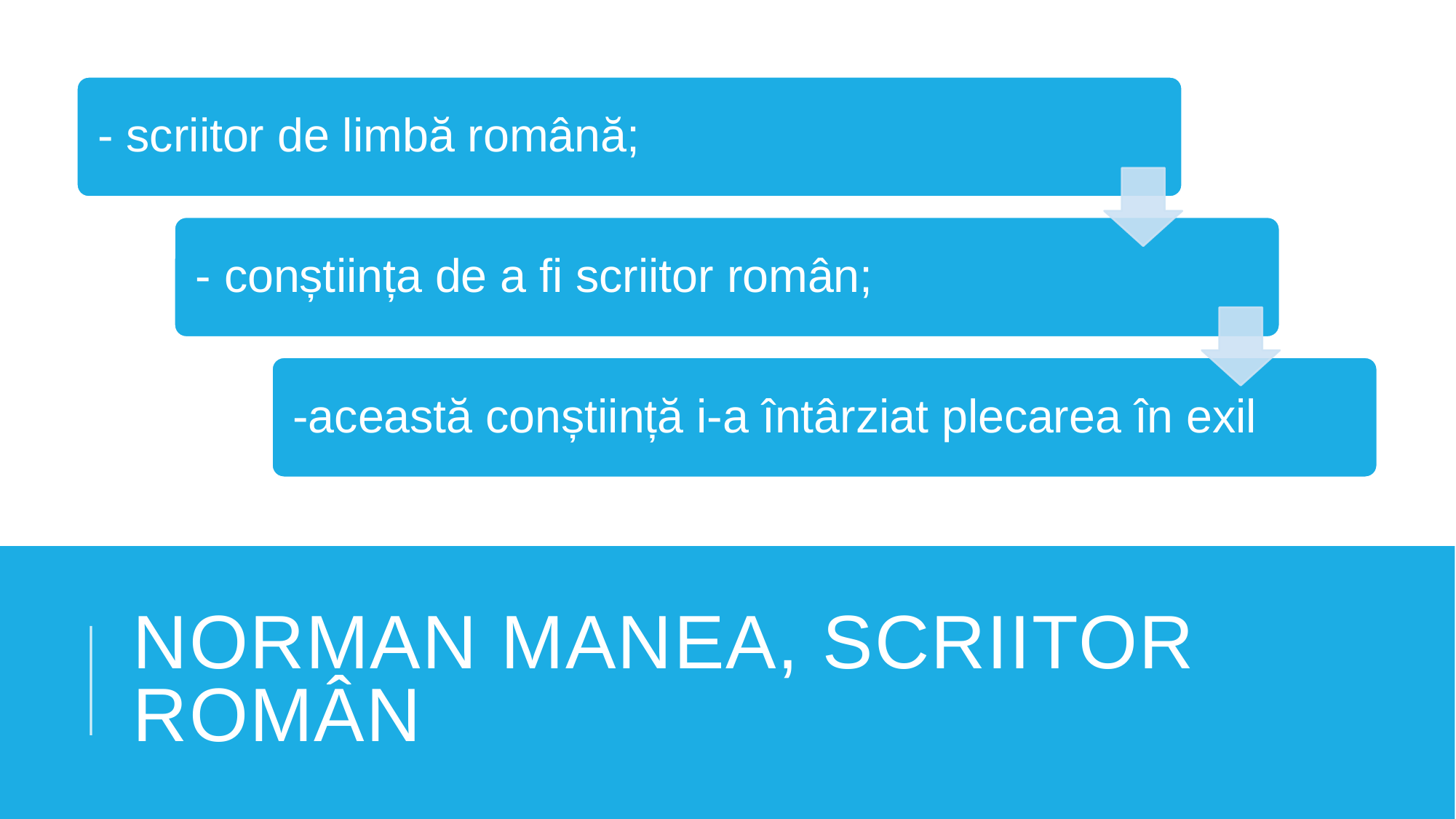

- scriitor de limbă română;
- conștiința de a fi scriitor român;
-această conștiință i-a întârziat plecarea în exil

# Norman Manea, scriitor român